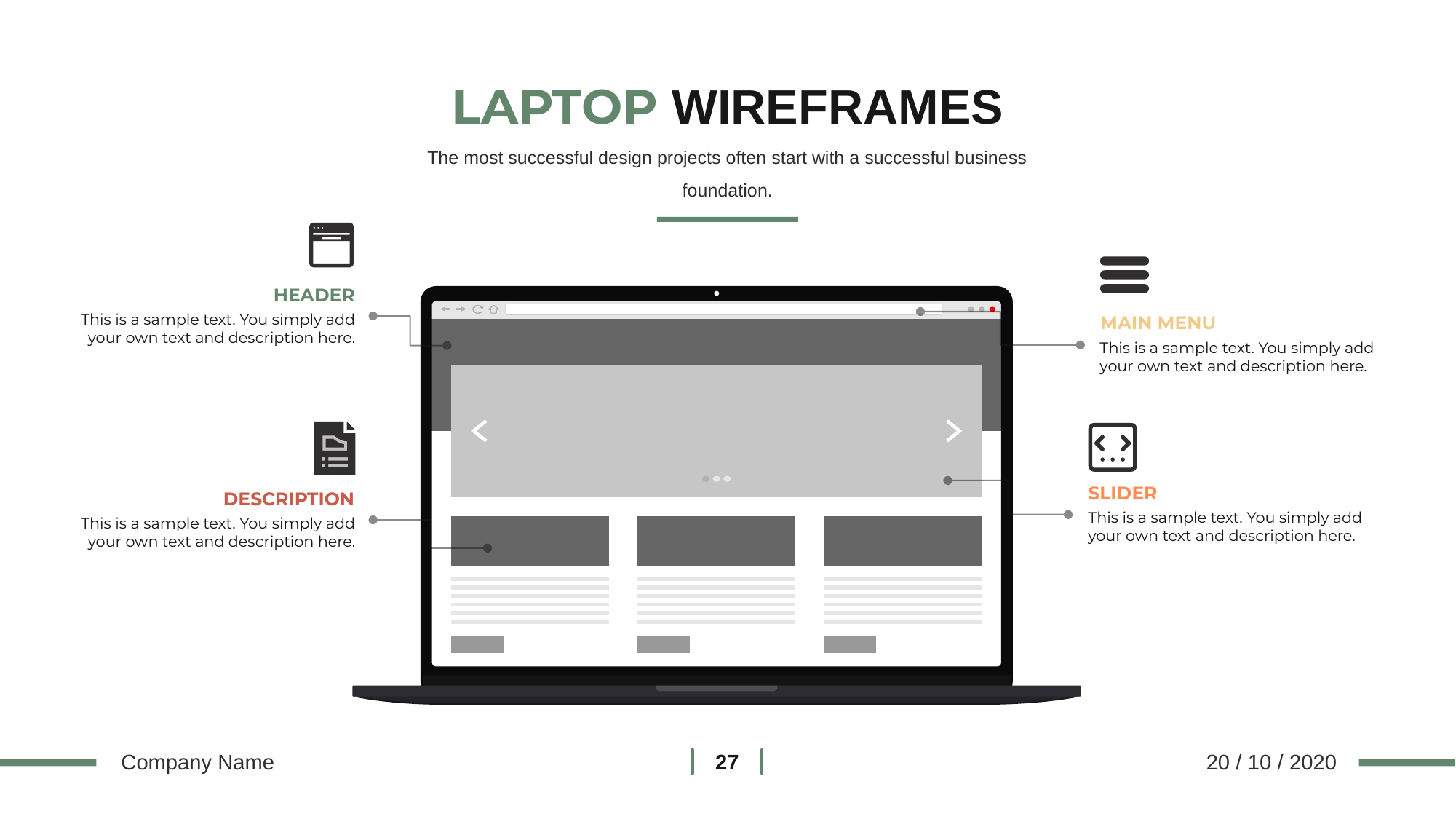

LAPTOP WIREFRAMES
The most successful design projects often start with a successful business foundation.

HEADER
This is a sample text. You simply add your own text and description here.

MAIN MENU
This is a sample text. You simply add your own text and description here.

SLIDER
This is a sample text. You simply add your own text and description here.
DESCRIPTION
This is a sample text. You simply add your own text and description here.
Company Name
20 / 10 / 2020